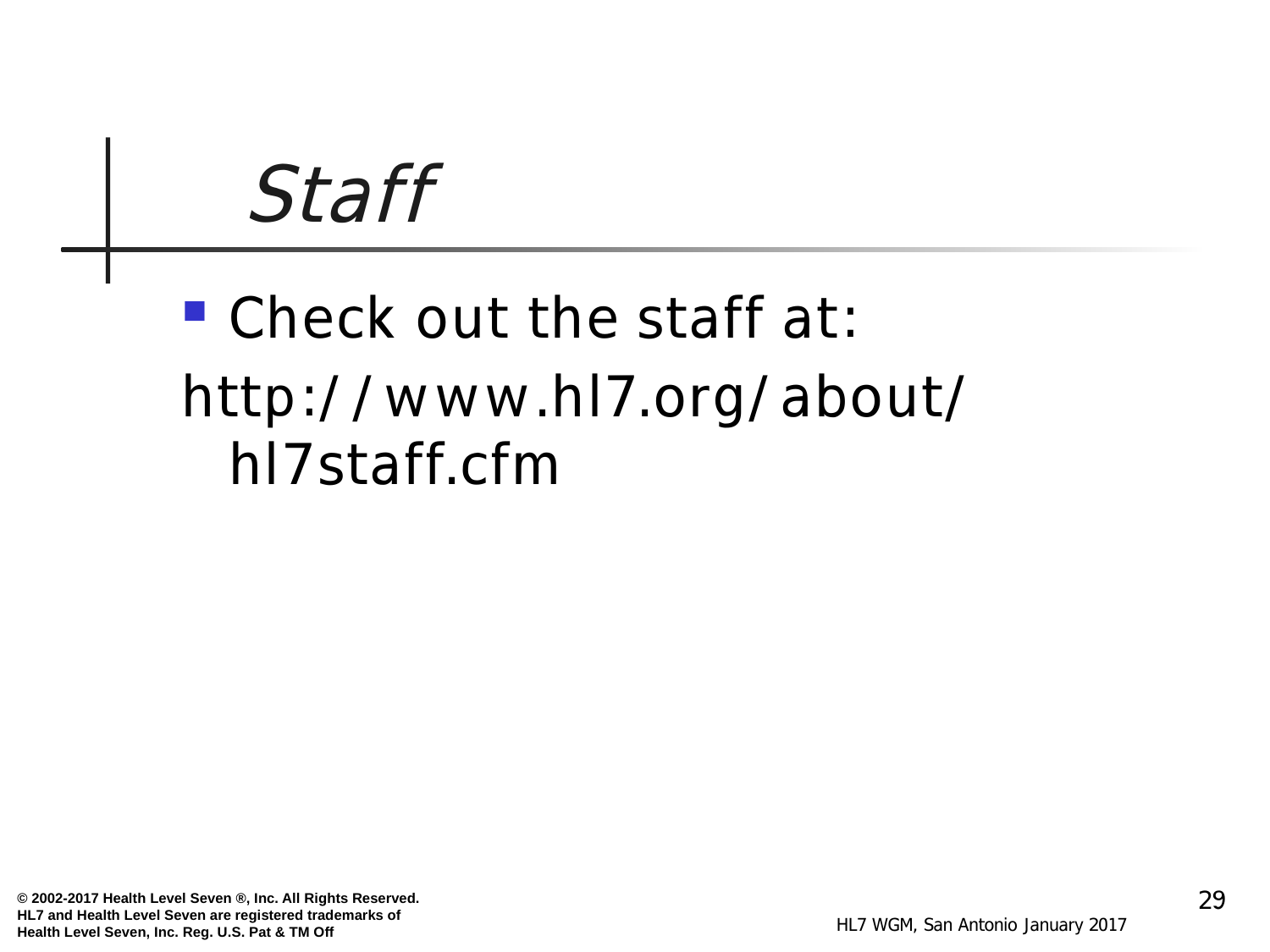

# Staff
Check out the staff at:
http://www.hl7.org/about/hl7staff.cfm
29